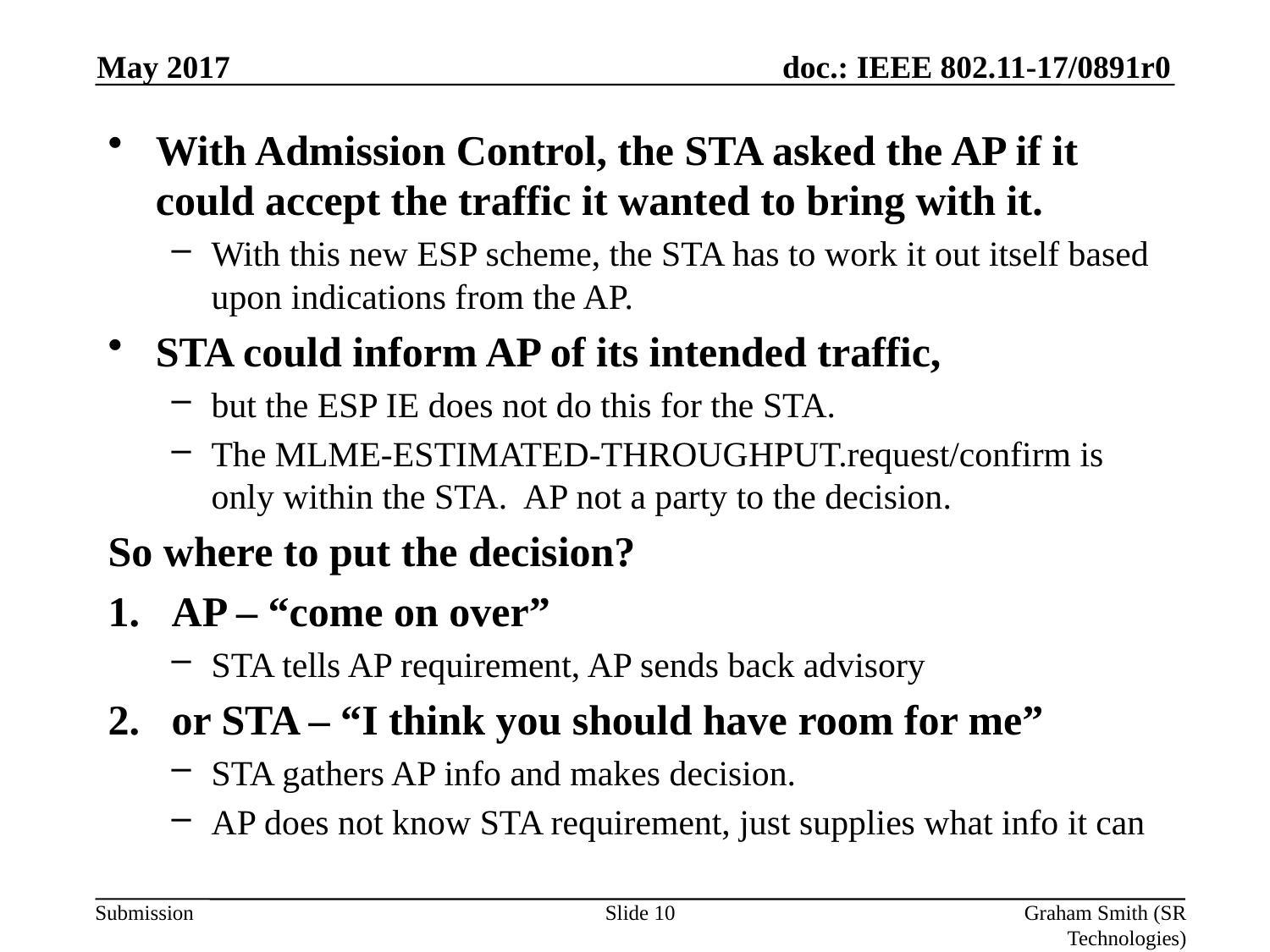

May 2017
With Admission Control, the STA asked the AP if it could accept the traffic it wanted to bring with it.
With this new ESP scheme, the STA has to work it out itself based upon indications from the AP.
STA could inform AP of its intended traffic,
but the ESP IE does not do this for the STA.
The MLME-ESTIMATED-THROUGHPUT.request/confirm is only within the STA.  AP not a party to the decision.
So where to put the decision?
AP – “come on over”
STA tells AP requirement, AP sends back advisory
or STA – “I think you should have room for me”
STA gathers AP info and makes decision.
AP does not know STA requirement, just supplies what info it can
Slide 10
Graham Smith (SR Technologies)